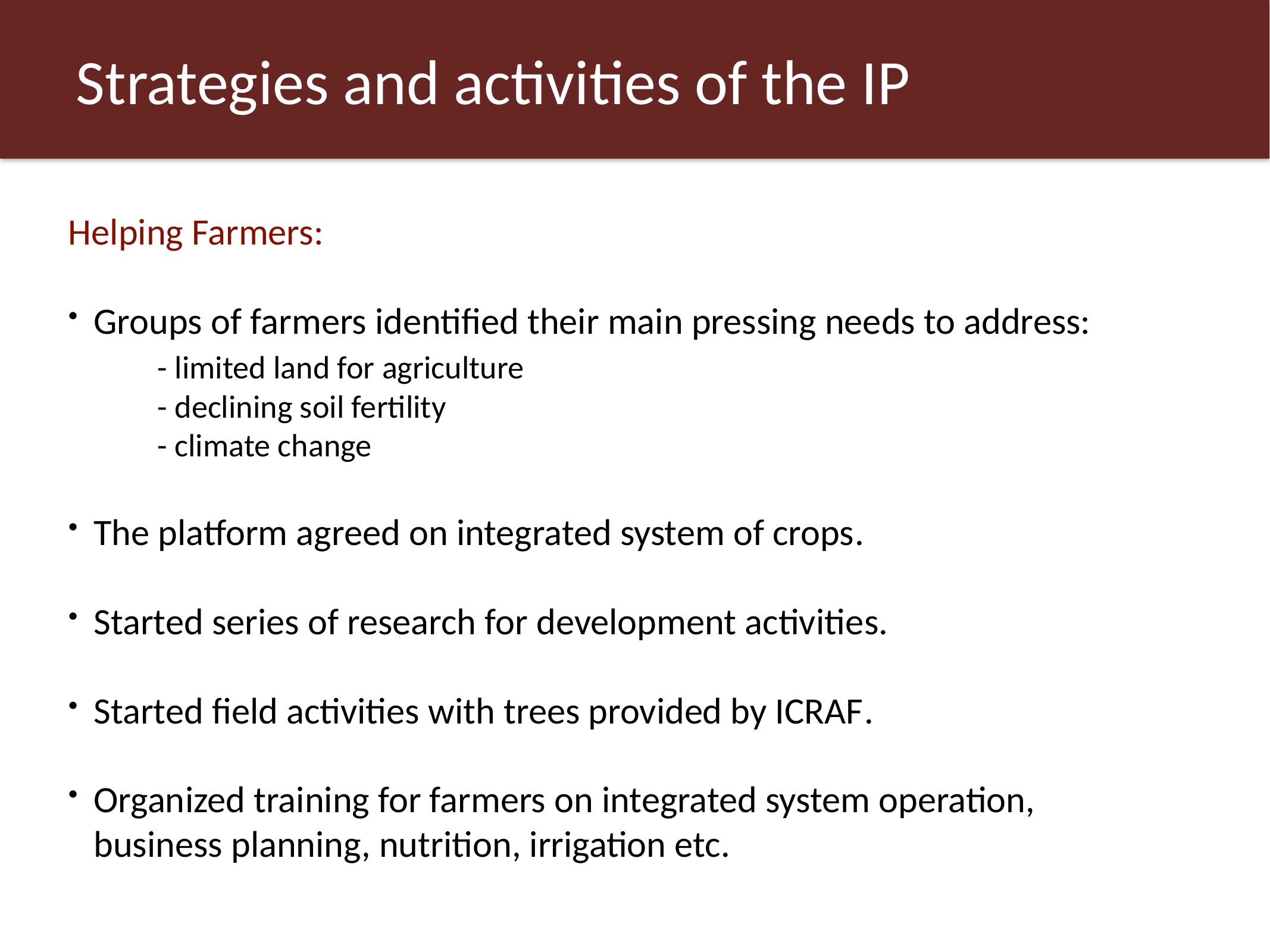

# Strategies and activities of the IP
Helping Farmers:

Groups of farmers identified their main pressing needs to address:
	- limited land for agriculture
	- declining soil fertility
	- climate change

The platform agreed on integrated system of crops.

Started series of research for development activities.

Started field activities with trees provided by ICRAF.

Organized training for farmers on integrated system operation, business planning, nutrition, irrigation etc.